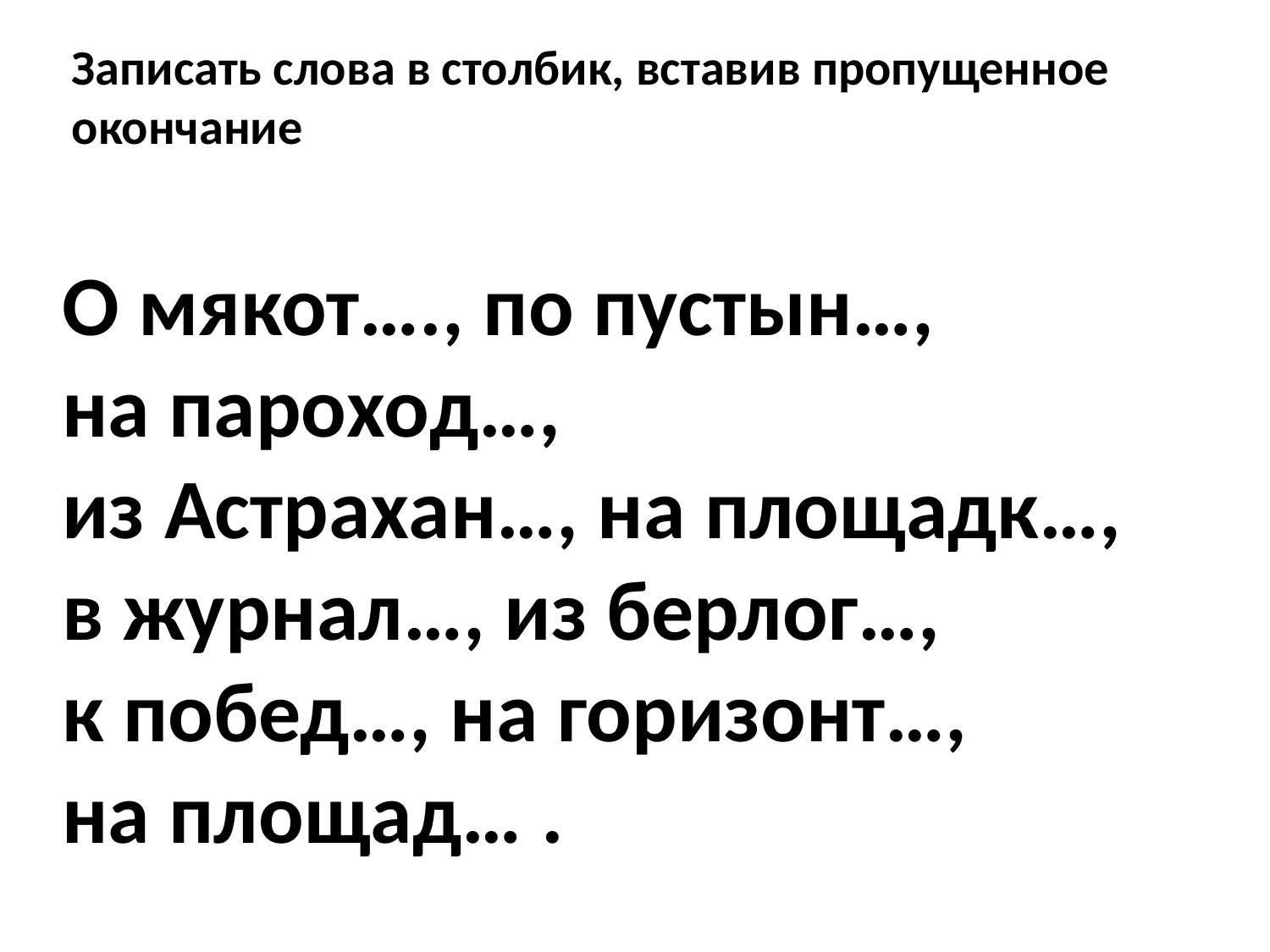

Записать слова в столбик, вставив пропущенное окончание
О мякот…., по пустын…,
на пароход…,
из Астрахан…, на площадк…,
в журнал…, из берлог…,
к побед…, на горизонт…,
на площад… .